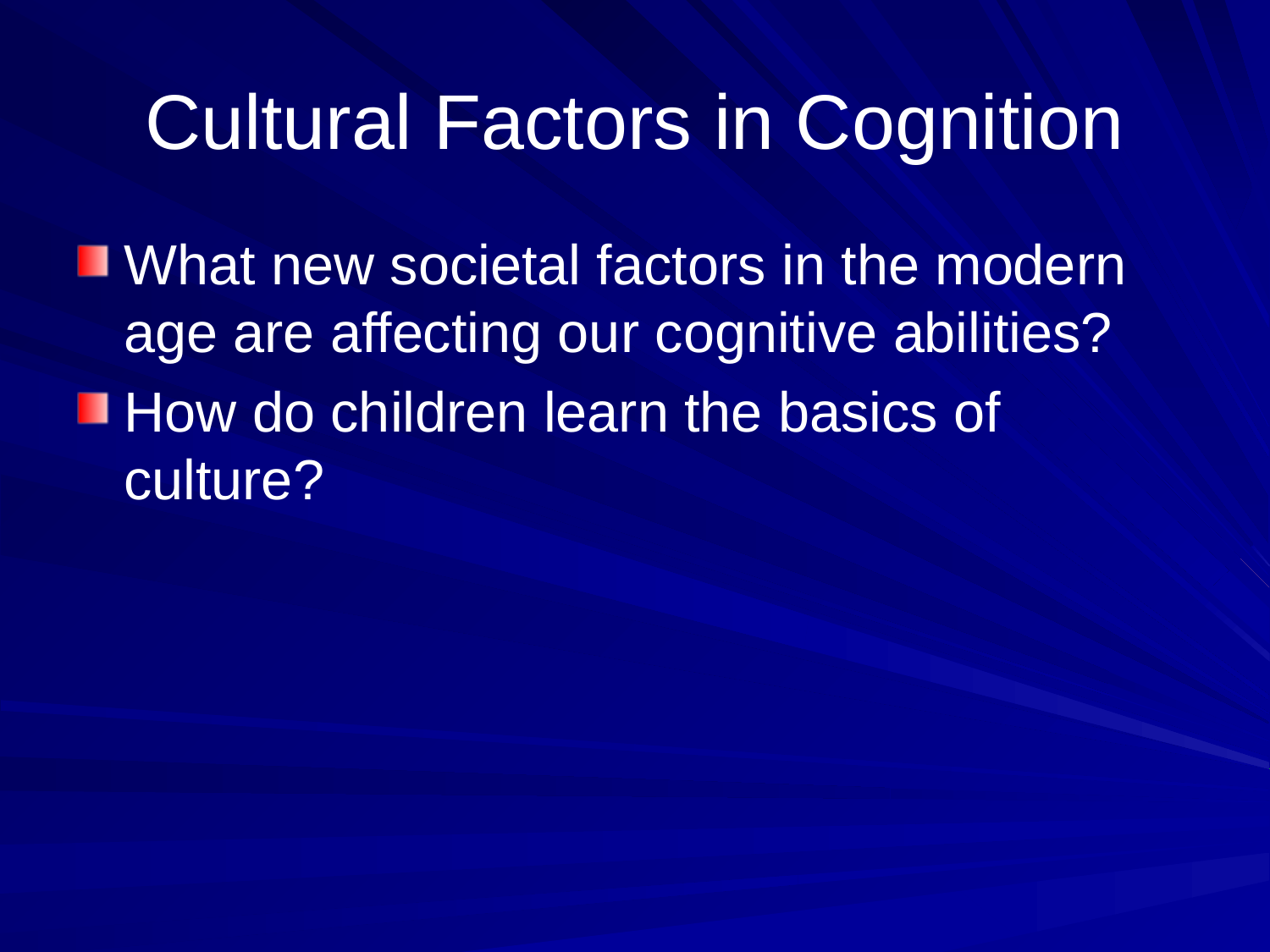

# Cultural Factors in Cognition
What new societal factors in the modern age are affecting our cognitive abilities?
How do children learn the basics of culture?